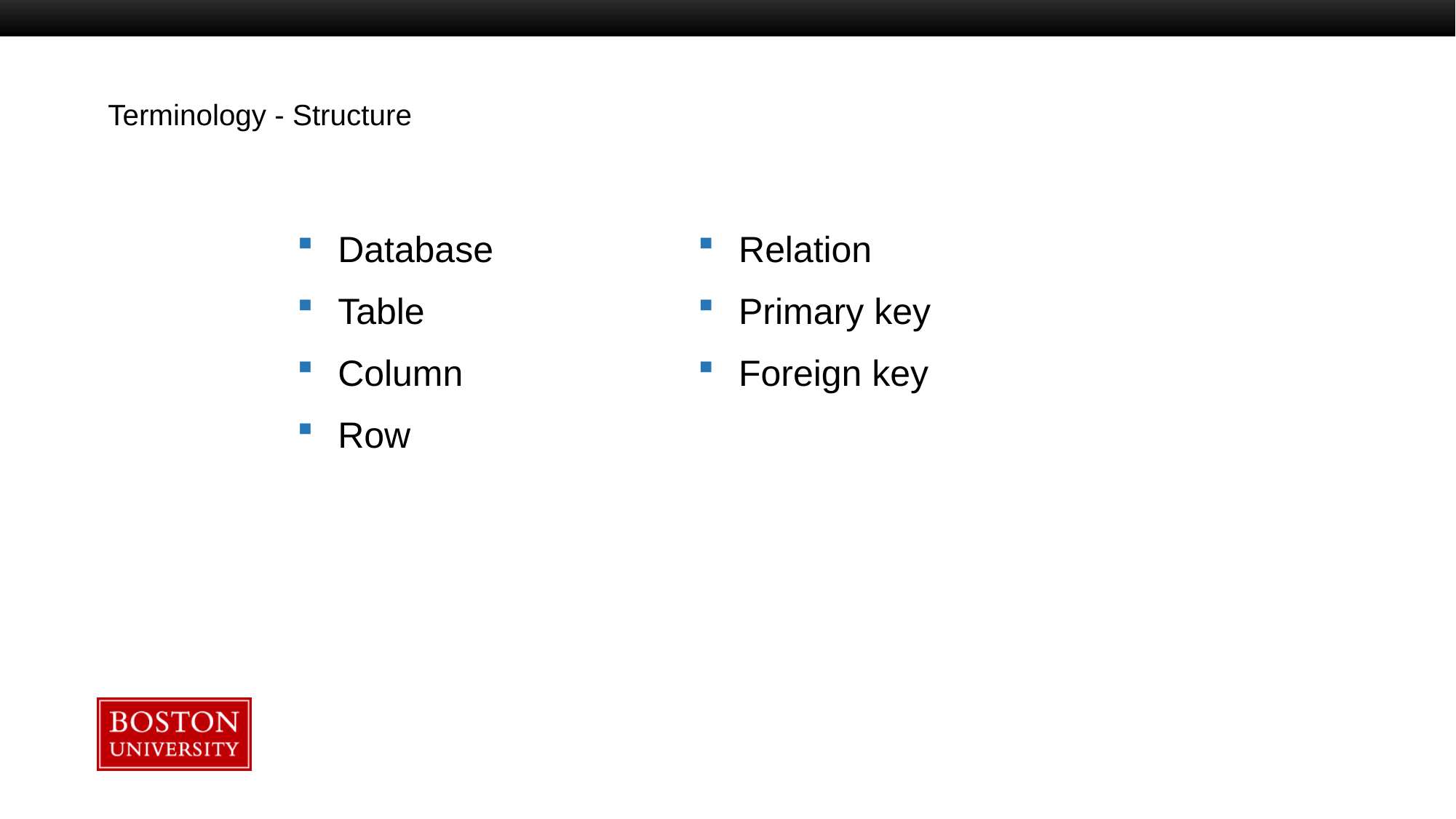

# Terminology - Structure
Database
Table
Column
Row

Relation
Primary key
Foreign key